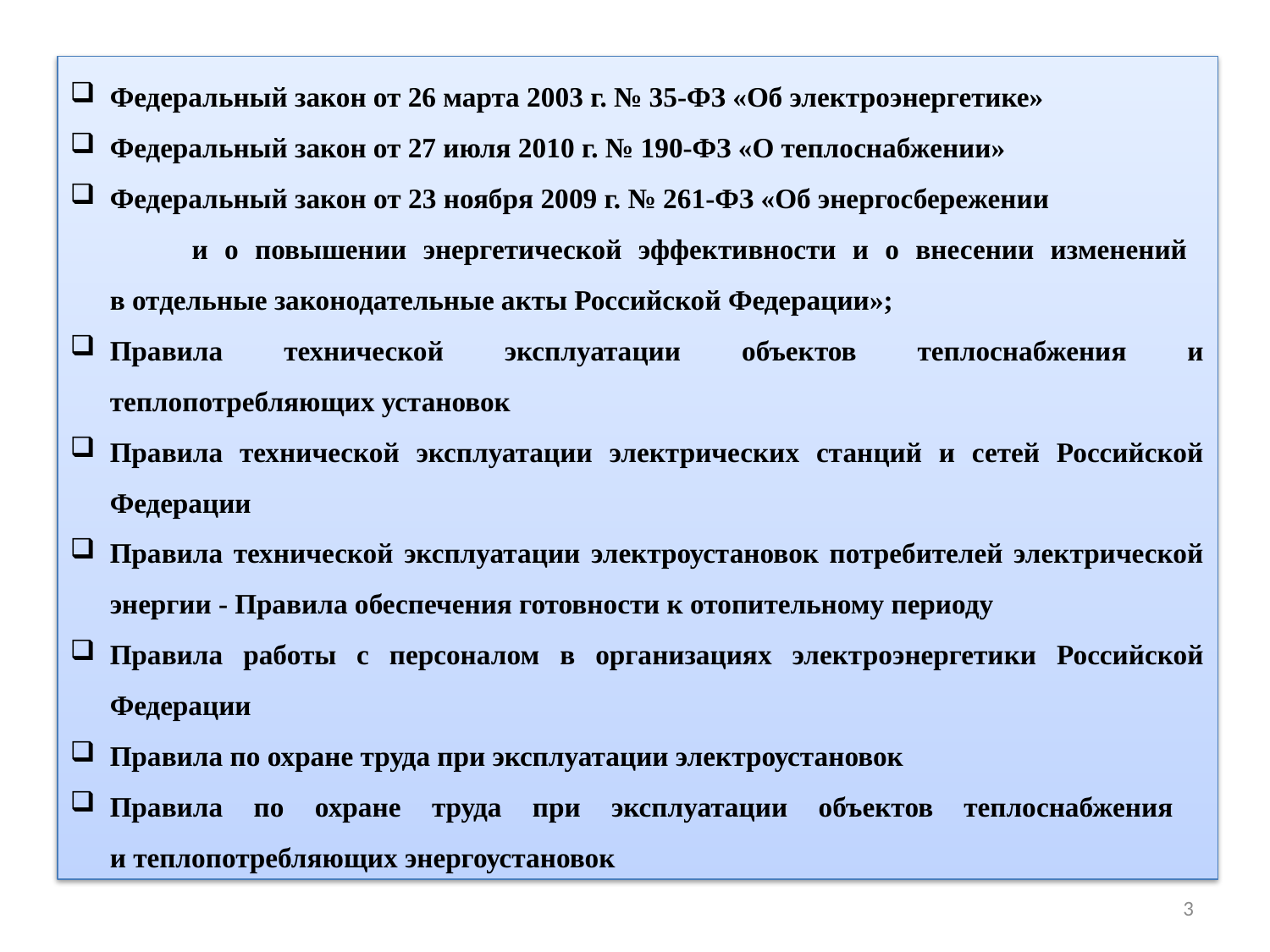

Федеральный закон от 26 марта 2003 г. № 35-ФЗ «Об электроэнергетике»
Федеральный закон от 27 июля 2010 г. № 190-ФЗ «О теплоснабжении»
Федеральный закон от 23 ноября 2009 г. № 261-ФЗ «Об энергосбережении                            и о повышении энергетической эффективности и о внесении изменений
в отдельные законодательные акты Российской Федерации»;
Правила технической эксплуатации объектов теплоснабжения и теплопотребляющих установок
Правила технической эксплуатации электрических станций и сетей Российской Федерации
Правила технической эксплуатации электроустановок потребителей электрической энергии - Правила обеспечения готовности к отопительному периоду
Правила работы с персоналом в организациях электроэнергетики Российской Федерации
Правила по охране труда при эксплуатации электроустановок
Правила по охране труда при эксплуатации объектов теплоснабжения
и теплопотребляющих энергоустановок
3